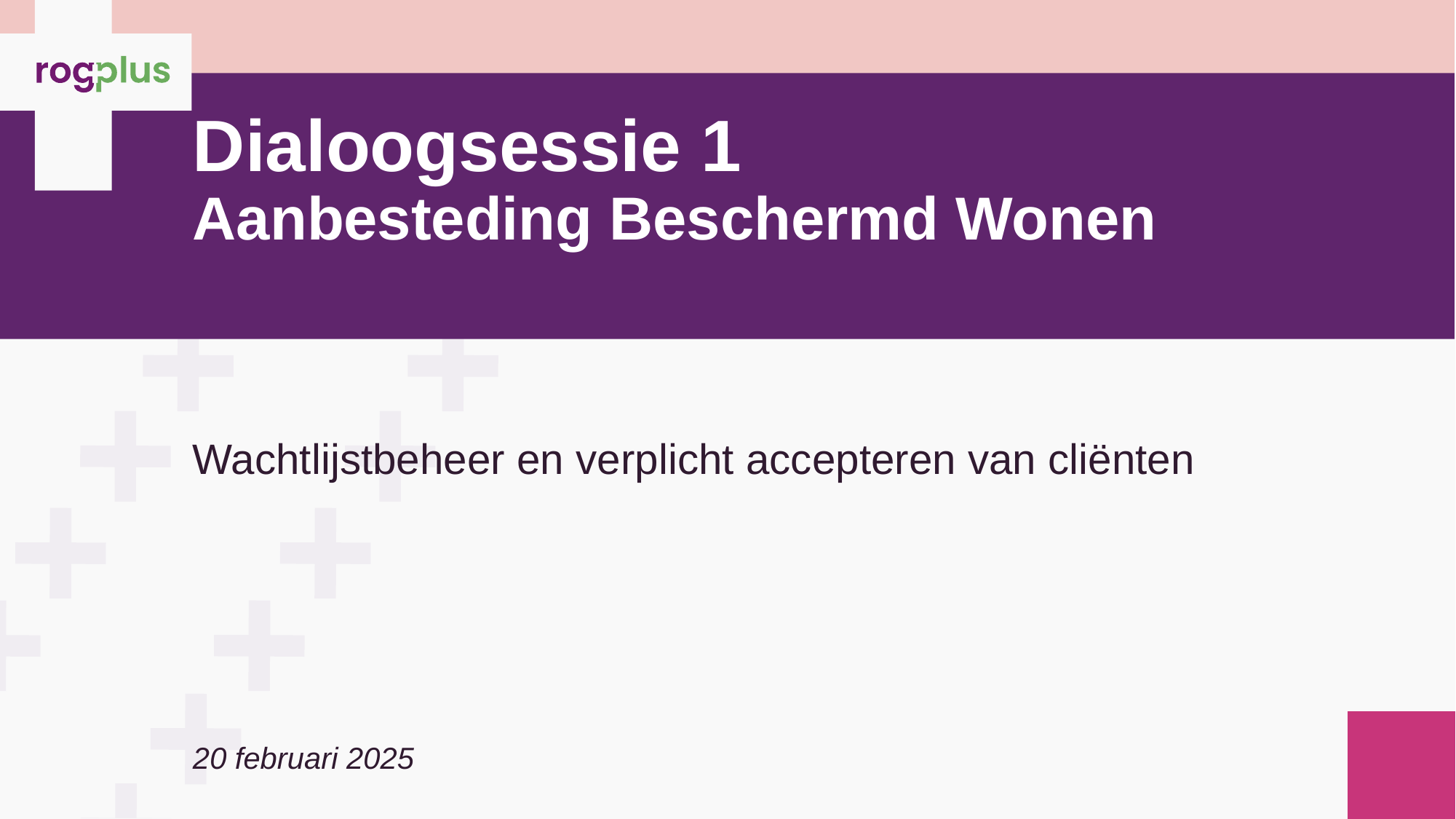

# Dialoogsessie 1 Aanbesteding Beschermd Wonen
Wachtlijstbeheer en verplicht accepteren van cliënten

20 februari 2025